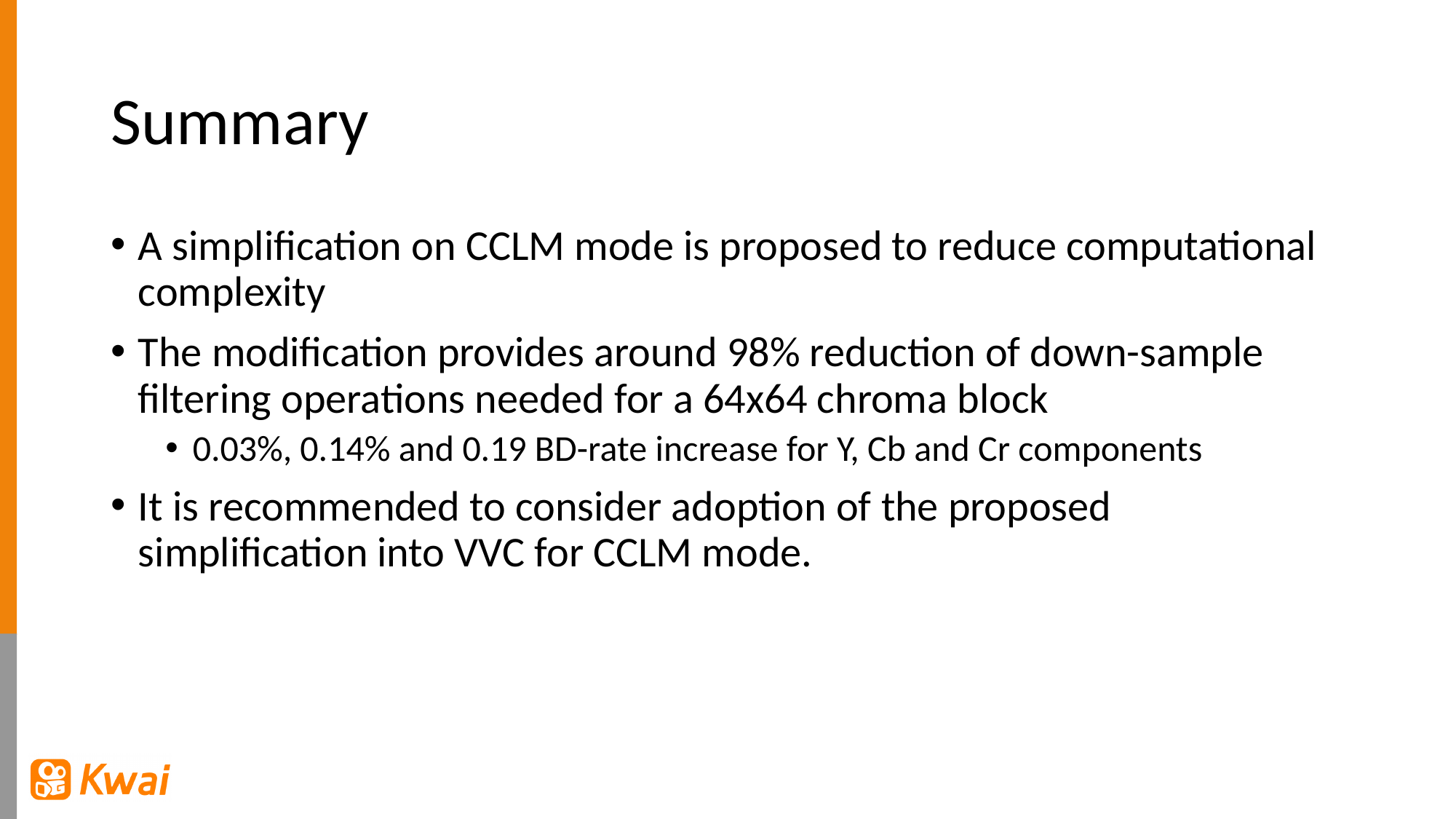

# Summary
A simplification on CCLM mode is proposed to reduce computational complexity
The modification provides around 98% reduction of down-sample filtering operations needed for a 64x64 chroma block
0.03%, 0.14% and 0.19 BD-rate increase for Y, Cb and Cr components
It is recommended to consider adoption of the proposed simplification into VVC for CCLM mode.